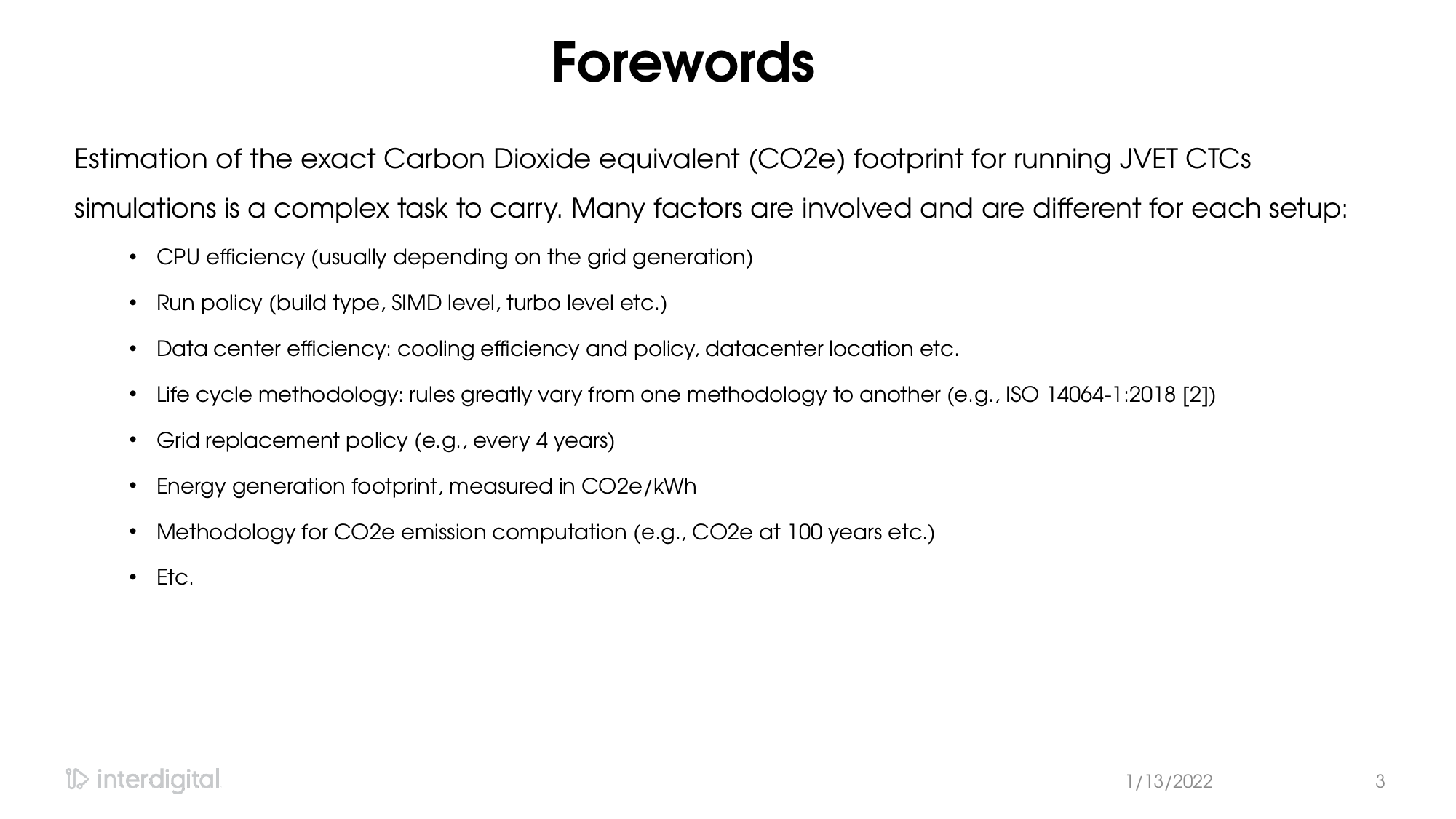

# Forewords
Estimation of the exact Carbon Dioxide equivalent (CO2e) footprint for running JVET CTCs simulations is a complex task to carry. Many factors are involved and are different for each setup:
CPU efficiency (usually depending on the grid generation)
Run policy (build type, SIMD level, turbo level etc.)
Data center efficiency: cooling efficiency and policy, datacenter location etc.
Life cycle methodology: rules greatly vary from one methodology to another (e.g., ISO 14064-1:2018 [2])
Grid replacement policy (e.g., every 4 years)
Energy generation footprint, measured in CO2e/kWh
Methodology for CO2e emission computation (e.g., CO2e at 100 years etc.)
Etc.

1/13/2022
3